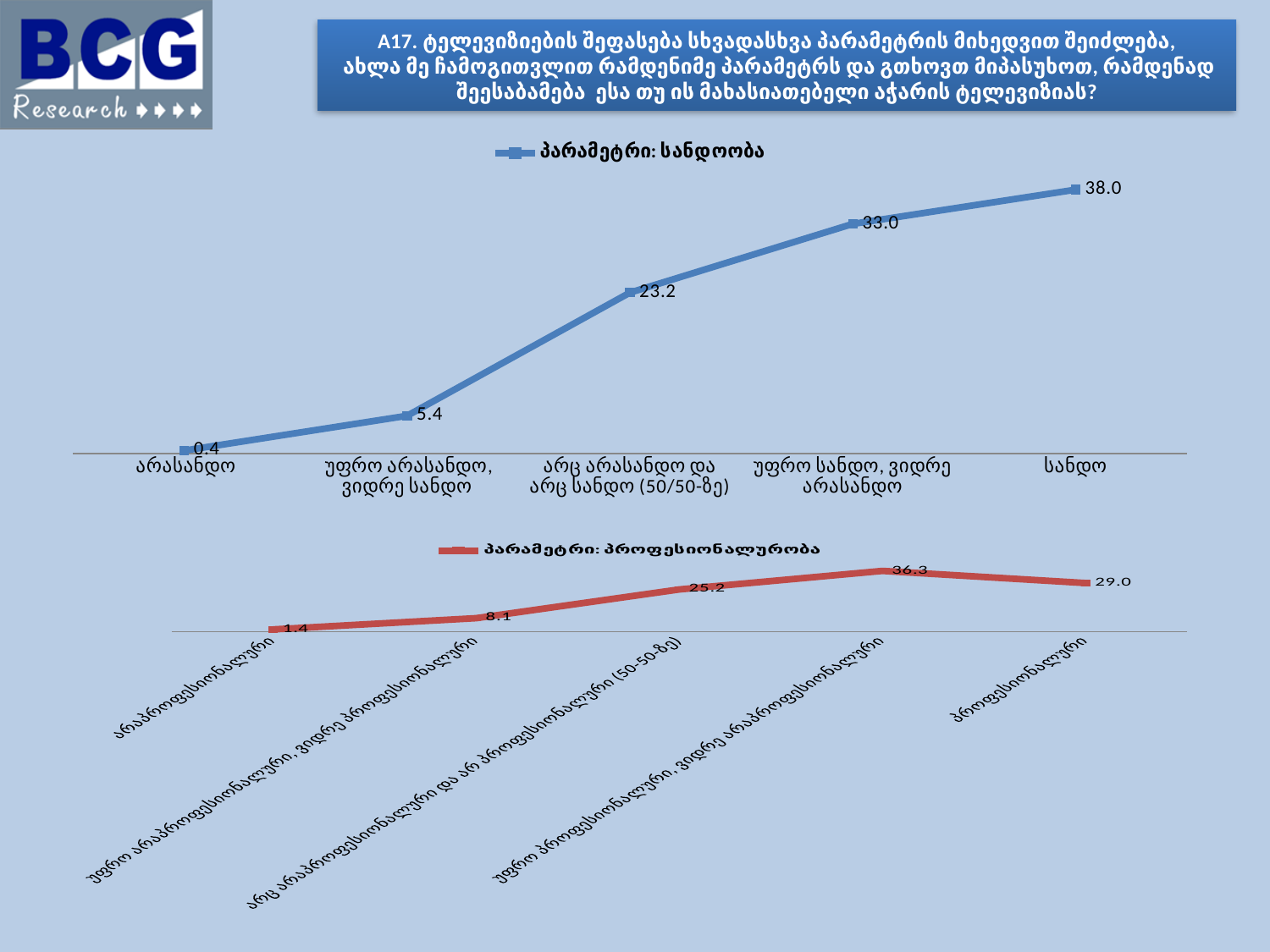

A17. ტელევიზიების შეფასება სხვადასხვა პარამეტრის მიხედვით შეიძლება,
 ახლა მე ჩამოგითვლით რამდენიმე პარამეტრს და გთხოვთ მიპასუხოთ, რამდენად შეესაბამება  ესა თუ ის მახასიათებელი აჭარის ტელევიზიას?

### Chart

| Category | პარამეტრი: სანდოობა |
|---|---|
|  არასანდო | 0.4228171908366795 |
|  უფრო არასანდო, ვიდრე სანდო | 5.422244222294318 |
| არც არასანდო და არც სანდო (50/50-ზე) | 23.152876830018467 |
| უფრო სანდო, ვიდრე არასანდო | 33.03819024607688 |
| სანდო | 37.96387151077371 |

### Chart

| Category | პარამეტრი: პროფესიონალურობა |
|---|---|
| არაპროფესიონალური | 1.3938042565788327 |
| უფრო არაპროფესიონალური, ვიდრე პროფესიონალური | 8.103213049814691 |
| არც არაპროფესიონალური და არ პროფესიონალური (50-50-ზე) | 25.219702253224504 |
| უფრო პროფესიონალური, ვიდრე არაპროფესიონალური | 36.25646158386552 |
| პროფესიონალური | 29.026818856516392 |